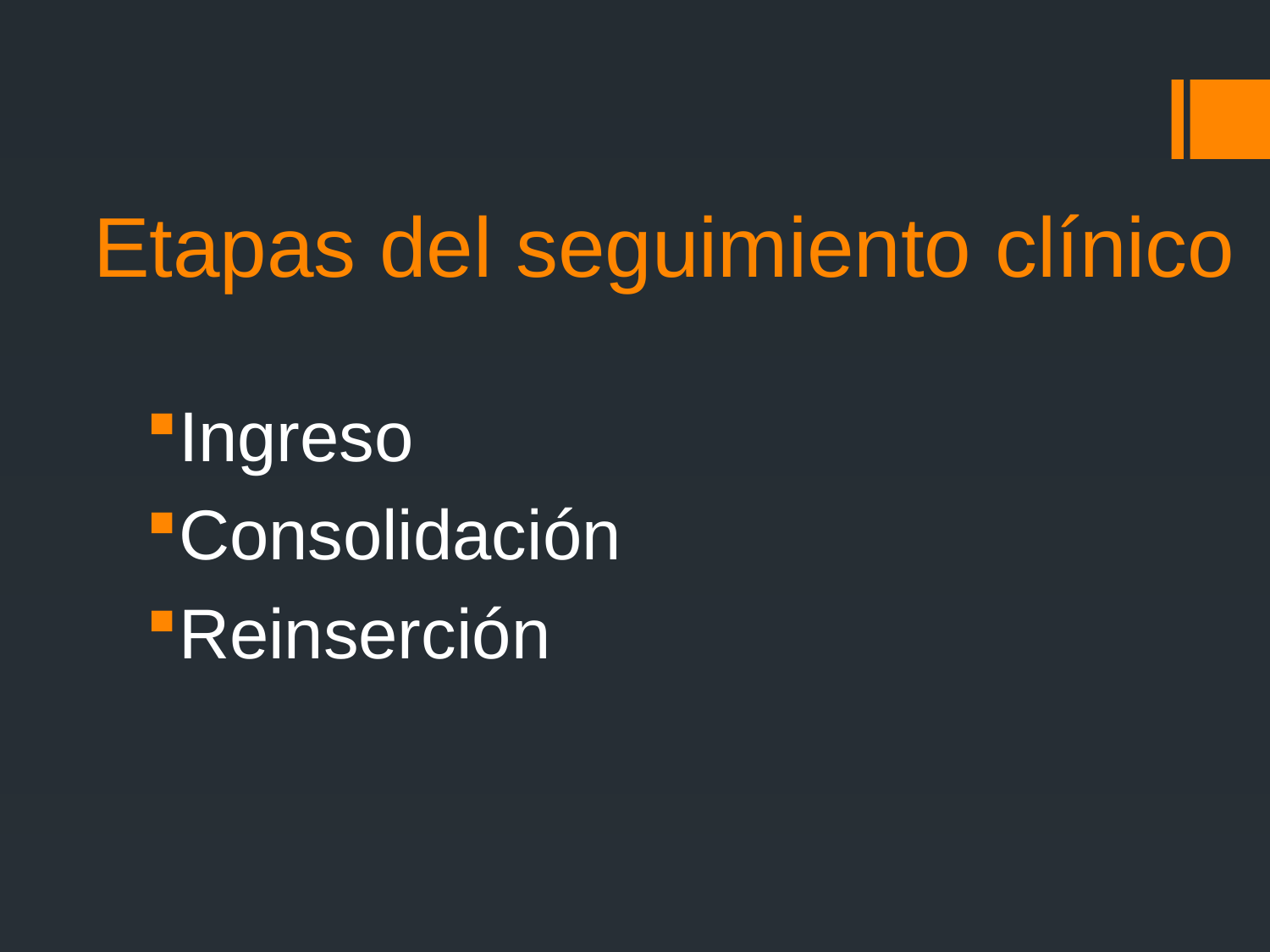

# Etapas del seguimiento clínico
Ingreso
Consolidación
Reinserción